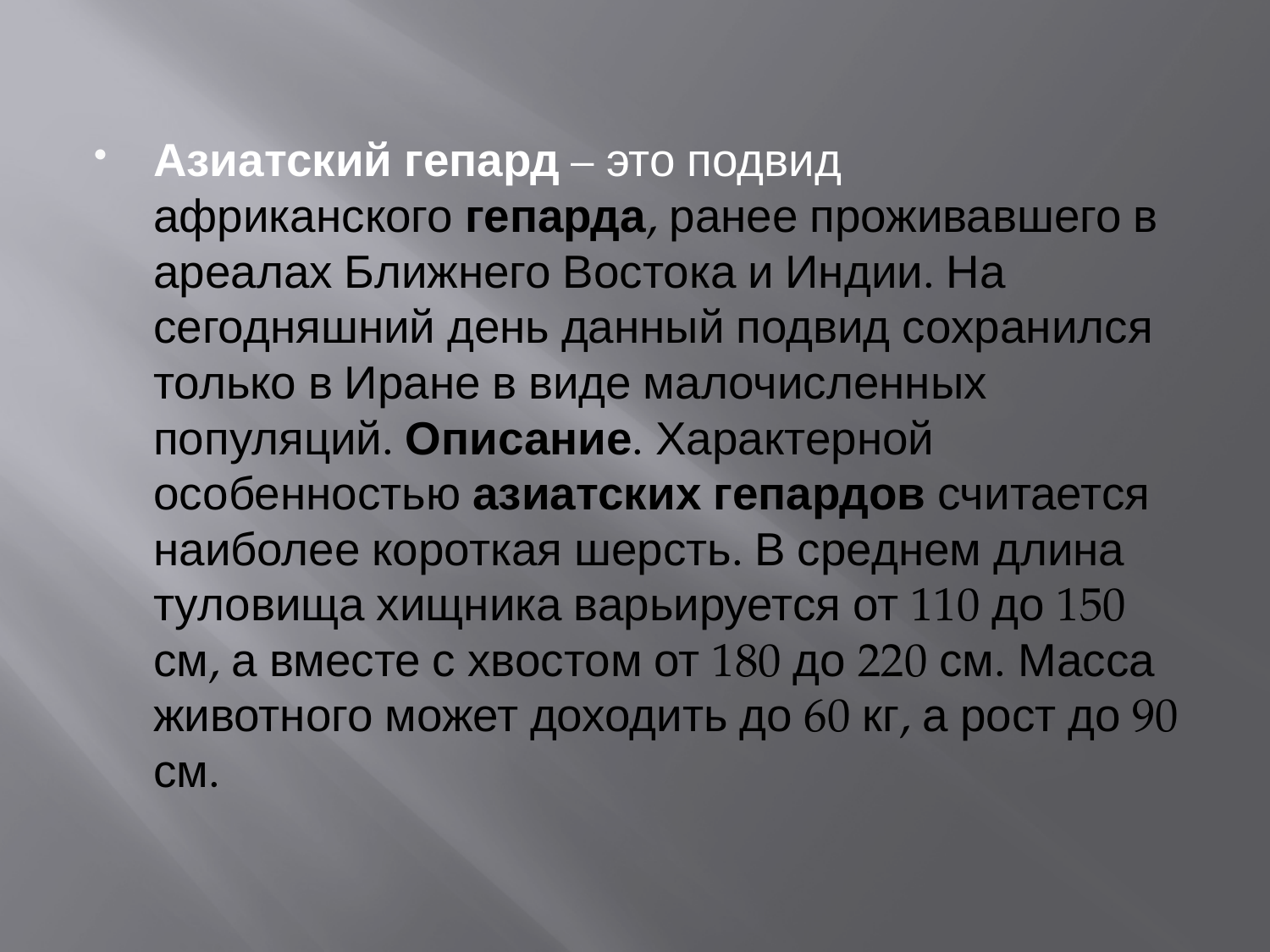

#

Азиатский гепард – это подвид африканского гепарда, ранее проживавшего в ареалах Ближнего Востока и Индии. На сегодняшний день данный подвид сохранился только в Иране в виде малочисленных популяций. Описание. Характерной особенностью азиатских гепардов считается наиболее короткая шерсть. В среднем длина туловища хищника варьируется от 110 до 150 см, а вместе с хвостом от 180 до 220 см. Масса животного может доходить до 60 кг, а рост до 90 см.